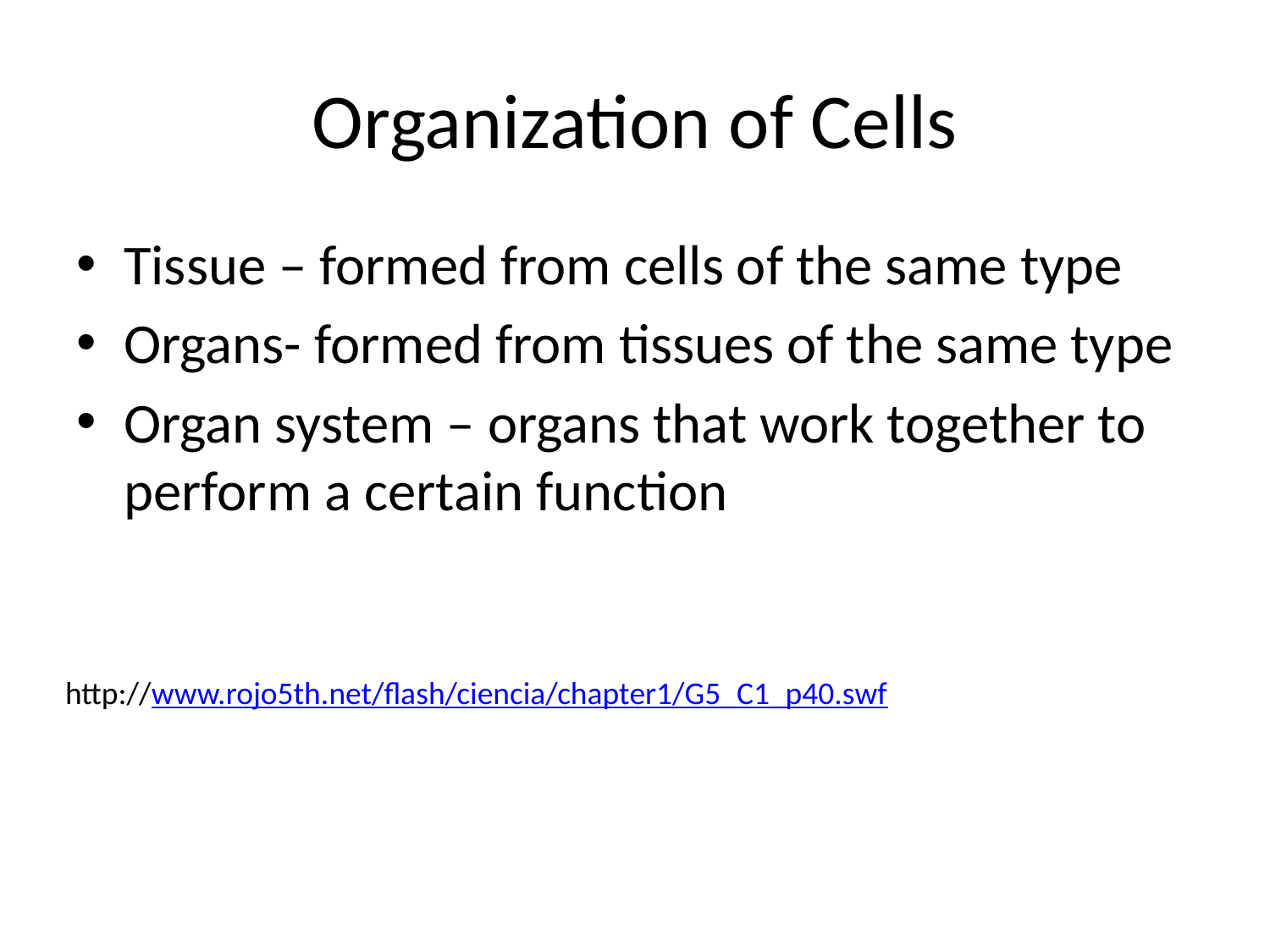

# Organization of Cells
Tissue – formed from cells of the same type
Organs- formed from tissues of the same type
Organ system – organs that work together to perform a certain function
http://www.rojo5th.net/flash/ciencia/chapter1/G5_C1_p40.swf